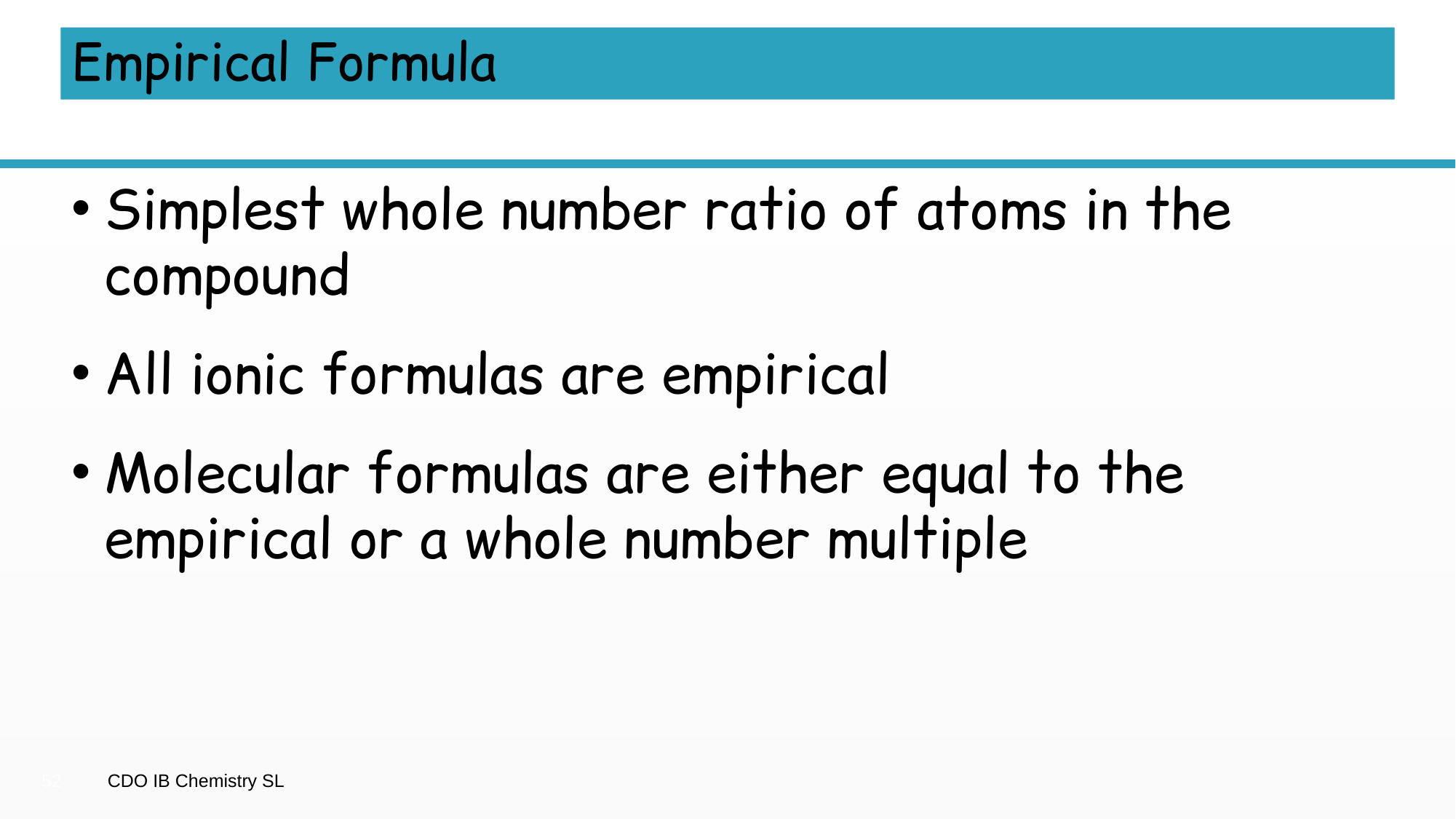

# Empirical Formula
Simplest whole number ratio of atoms in the compound
All ionic formulas are empirical
Molecular formulas are either equal to the empirical or a whole number multiple

52
CDO IB Chemistry SL